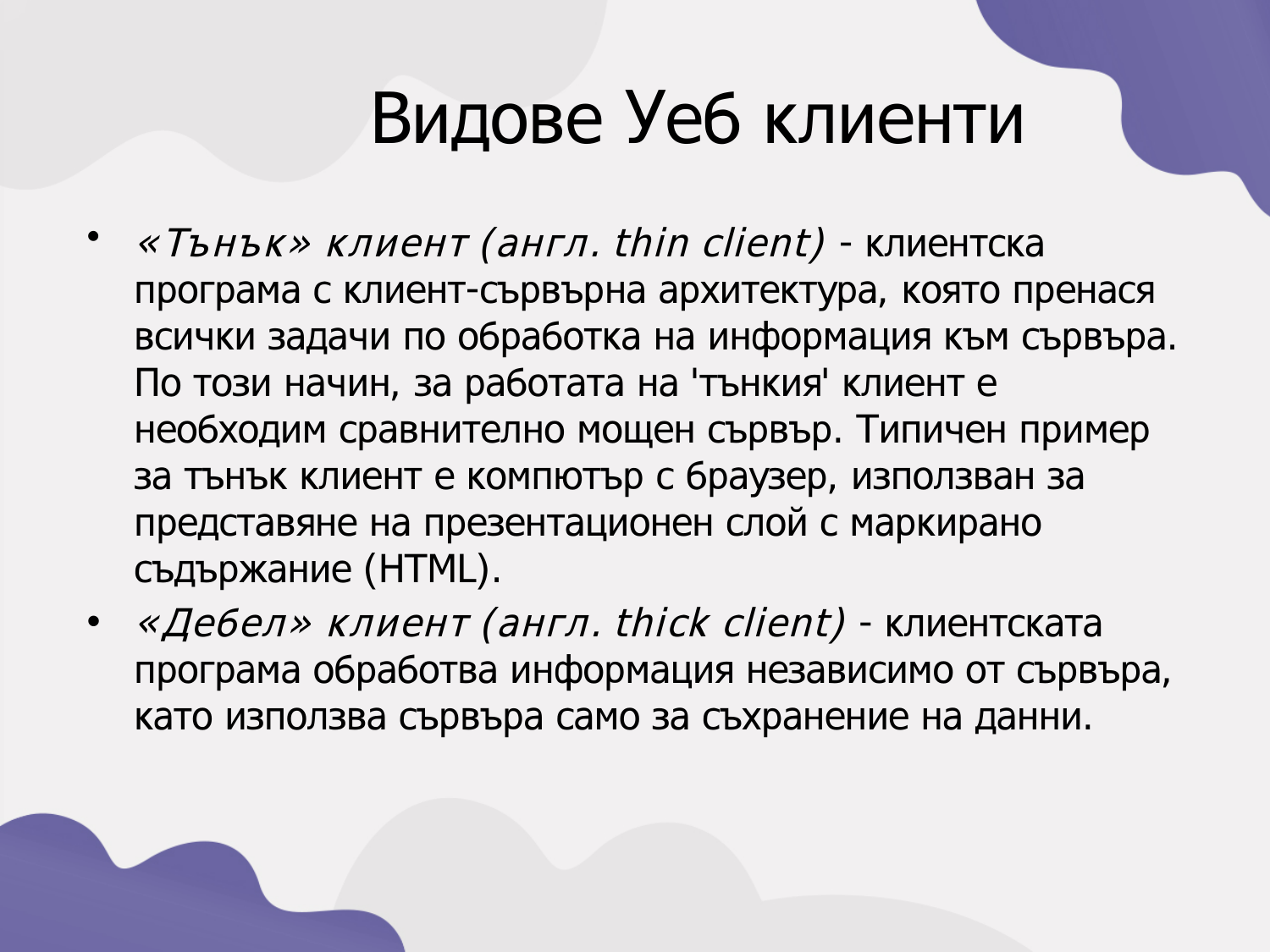

Видове Уеб клиенти
«Тънък» клиент (англ. thin client) - клиентска програма с клиент-сървърна архитектура, която пренася всички задачи по обработка на информация към сървъра. По този начин, за работата на 'тънкия' клиент е необходим сравнително мощен сървър. Типичен пример за тънък клиент е компютър с браузер, използван за представяне на презентационен слой с маркирано съдържание (HTML).
«Дебел» клиент (англ. thick client) - клиентската програма обработва информация независимо от сървъра, като използва сървъра само за съхранение на данни.